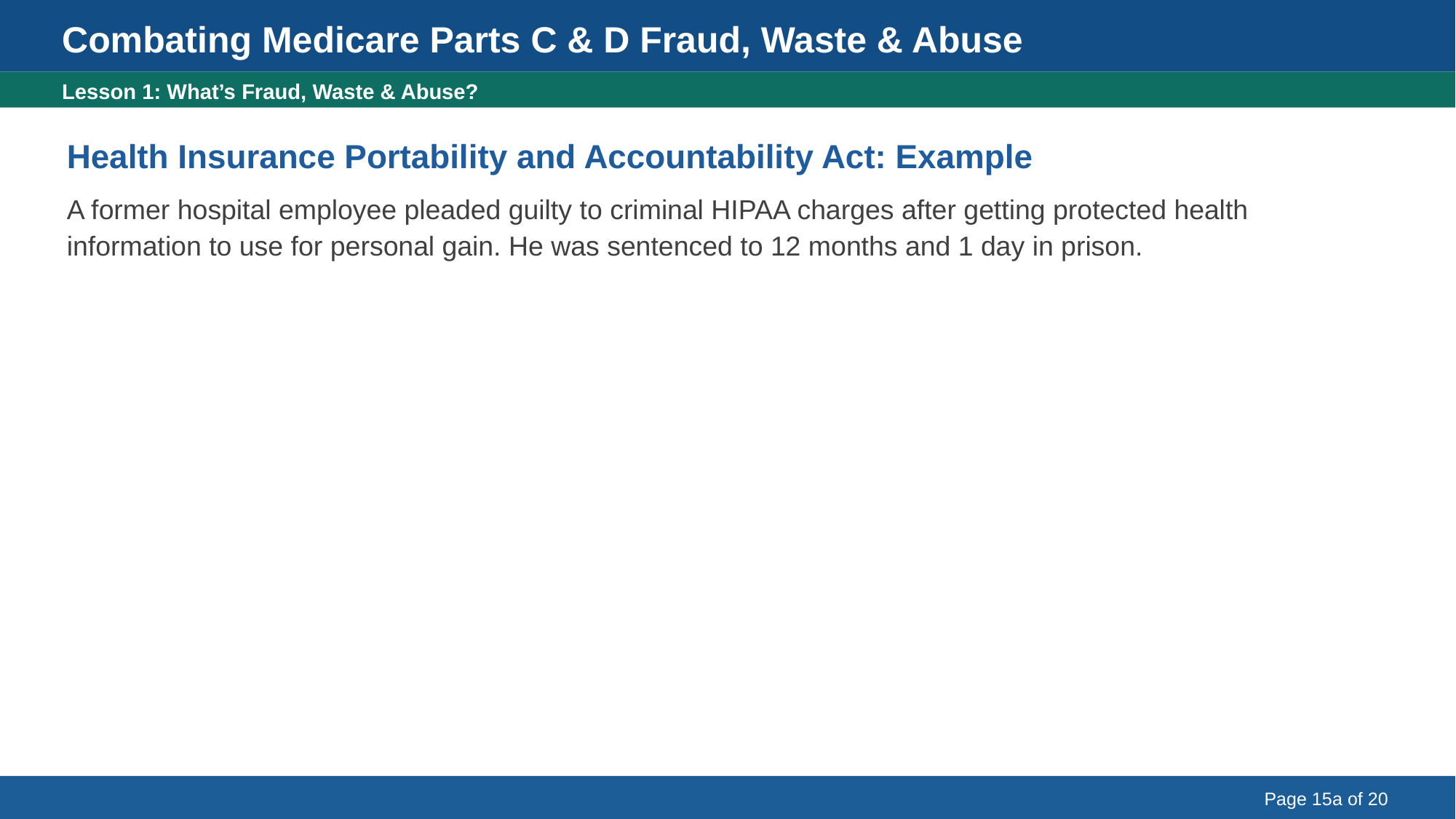

Combating Medicare Parts C & D Fraud, Waste & Abuse
Health Insurance Portability and Accountability Act: Example

Lesson 1: What’s Fraud, Waste & Abuse?
Health Insurance Portability and Accountability Act: Example
A former hospital employee pleaded guilty to criminal HIPAA charges after getting protected health information to use for personal gain. He was sentenced to 12 months and 1 day in prison.

Page 15a of 20